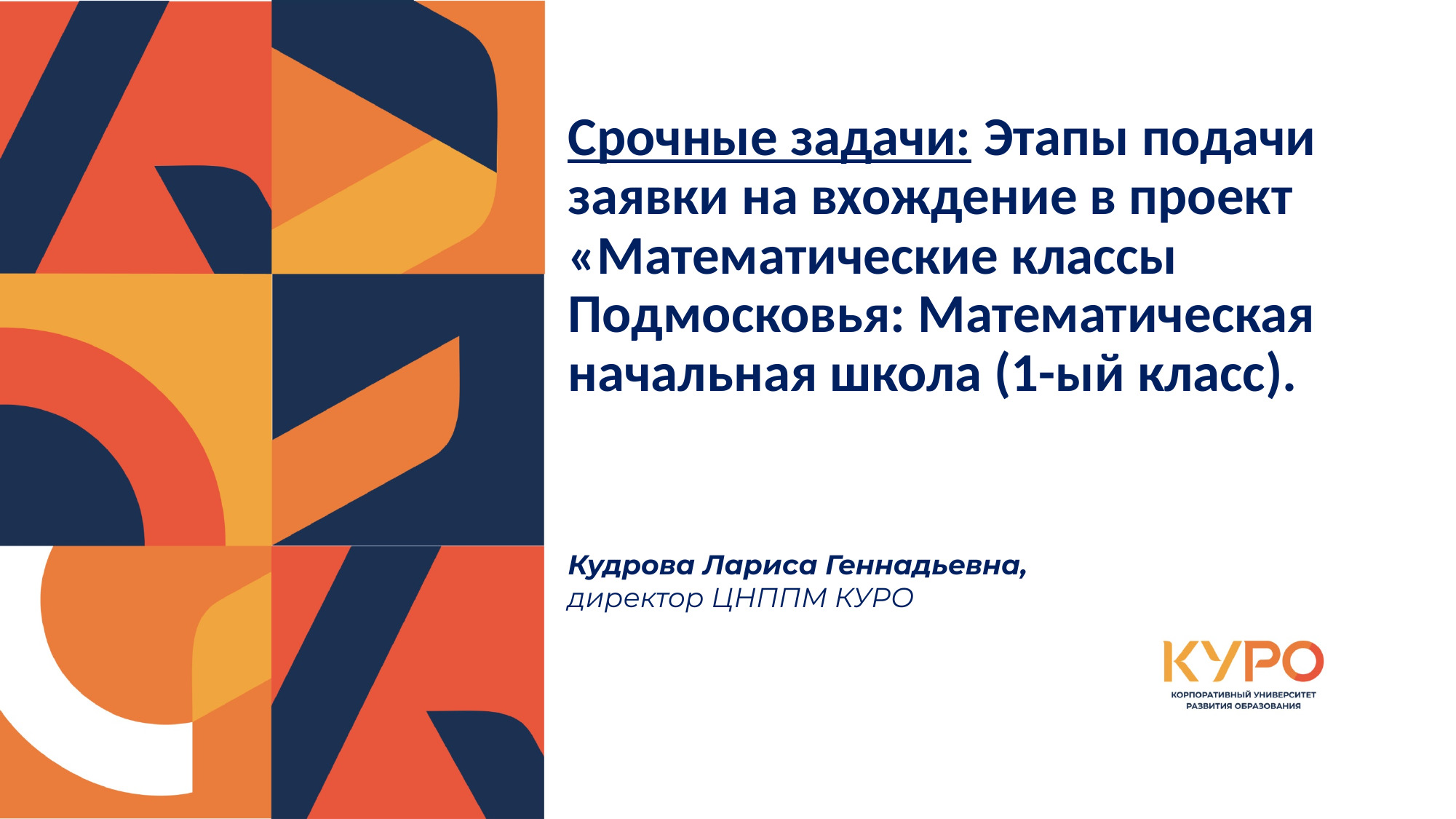

Срочные задачи: Этапы подачи заявки на вхождение в проект «Математические классы Подмосковья: Математическая начальная школа (1-ый класс).

Кудрова Лариса Геннадьевна,
директор ЦНППМ КУРО